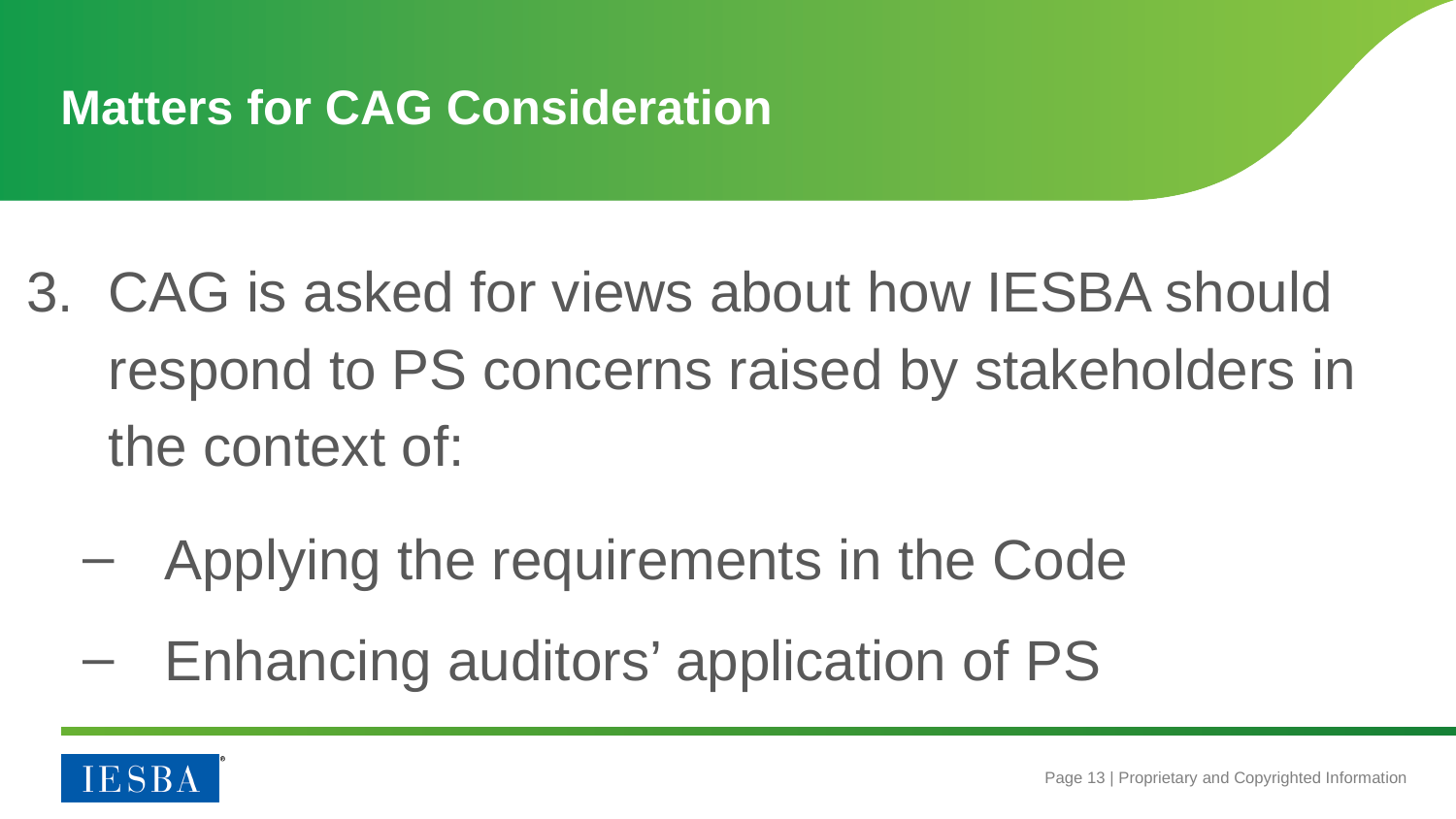

# Matters for CAG Consideration
CAG is asked for views about how IESBA should respond to PS concerns raised by stakeholders in the context of:
Applying the requirements in the Code
Enhancing auditors’ application of PS